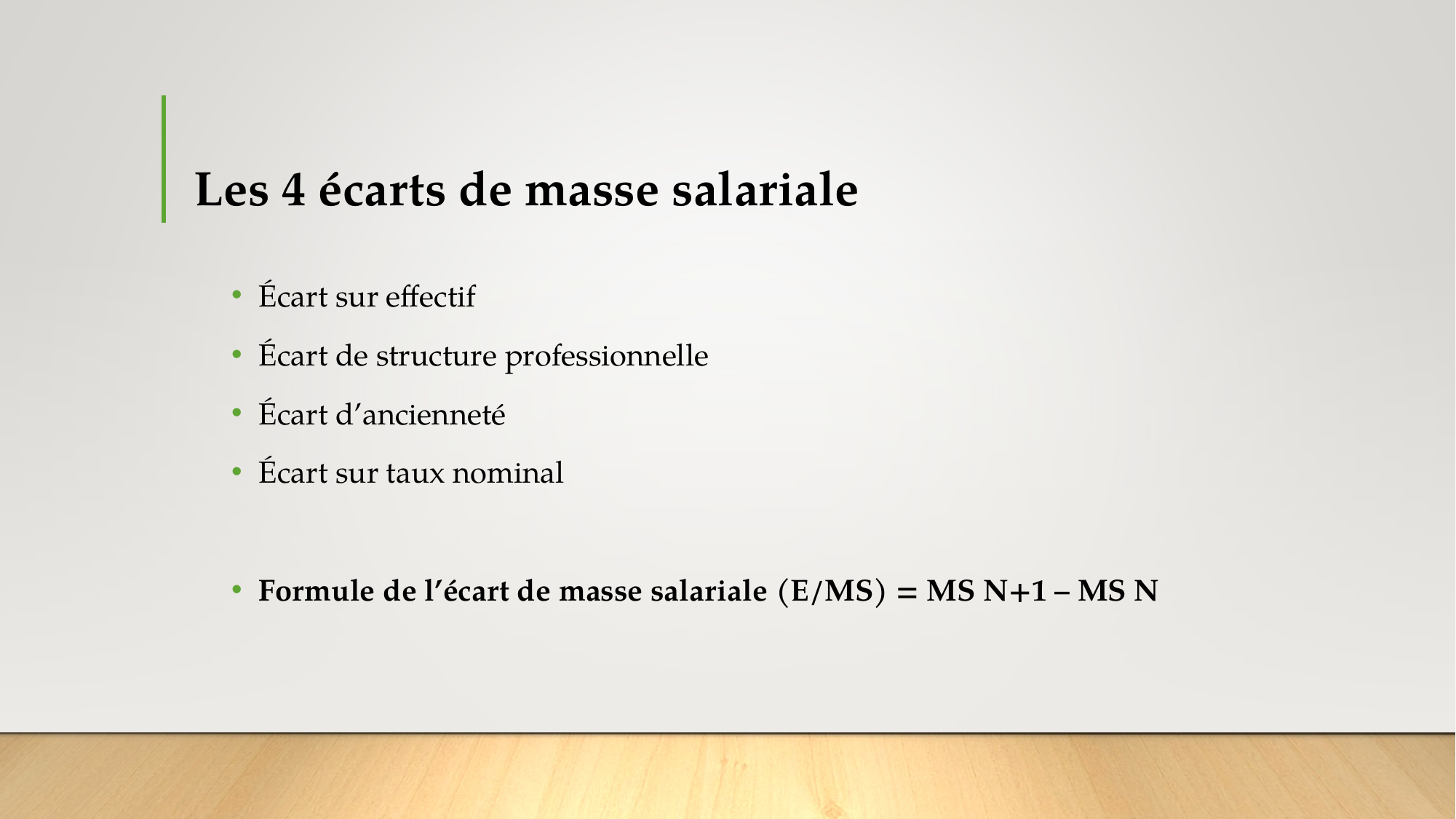

# Les 4 écarts de masse salariale
Écart sur effectif
Écart de structure professionnelle
Écart d’ancienneté
Écart sur taux nominal

Formule de l’écart de masse salariale (E/MS) = MS N+1 – MS N